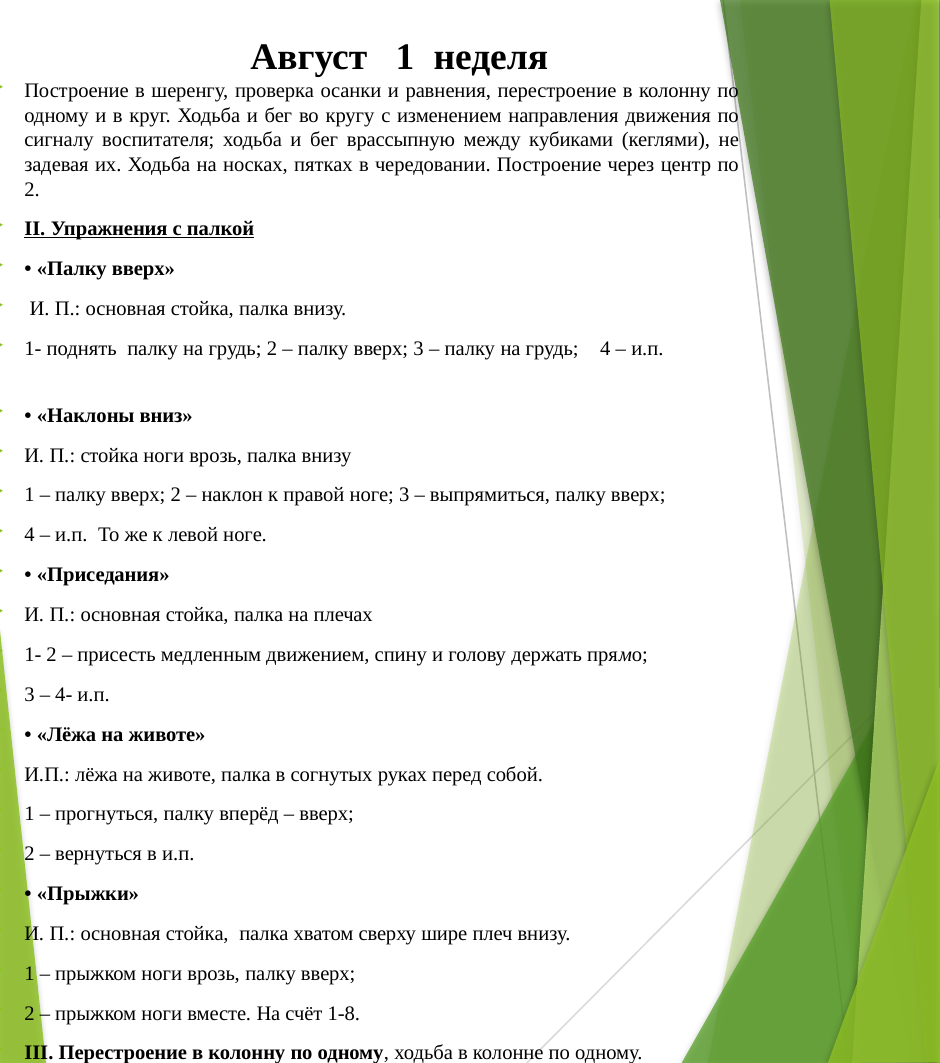

# Август   1  неделя
Построение в шеренгу, проверка осанки и равнения, перестроение в колонну по одному и в круг. Ходьба и бег во кругу с изменением направления движения по сигналу воспитателя; ходьба и бег врассыпную между кубиками (кеглями), не задевая их. Ходьба на носках, пятках в чередовании. Построение через центр по 2.
II. Упражнения с палкой
• «Палку вверх»
 И. П.: основная стойка, палка внизу.
1- поднять  палку на грудь; 2 – палку вверх; 3 – палку на грудь;    4 – и.п.
• «Наклоны вниз»
И. П.: стойка ноги врозь, палка внизу
1 – палку вверх; 2 – наклон к правой ноге; 3 – выпрямиться, палку вверх;
4 – и.п.  То же к левой ноге.
• «Приседания»
И. П.: основная стойка, палка на плечах
1- 2 – присесть медленным движением, спину и голову держать прямо;
3 – 4- и.п.
• «Лёжа на животе»
И.П.: лёжа на животе, палка в согнутых руках перед собой.
1 – прогнуться, палку вперёд – вверх;
2 – вернуться в и.п.
• «Прыжки»
И. П.: основная стойка,  палка хватом сверху шире плеч внизу.
1 – прыжком ноги врозь, палку вверх;
2 – прыжком ноги вместе. На счёт 1-8.
III. Перестроение в колонну по одному, ходьба в колонне по одному.